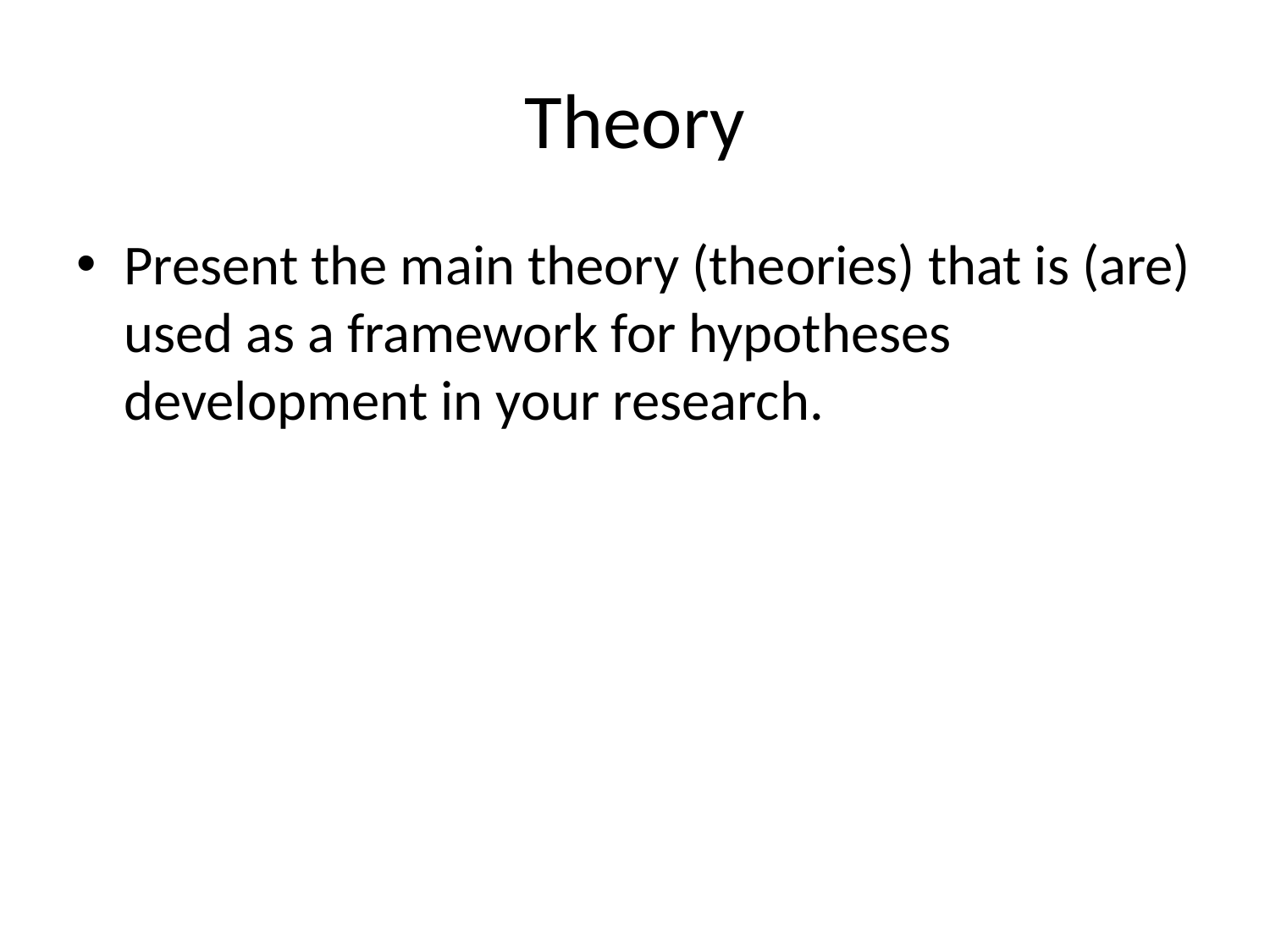

# Theory
Present the main theory (theories) that is (are) used as a framework for hypotheses development in your research.